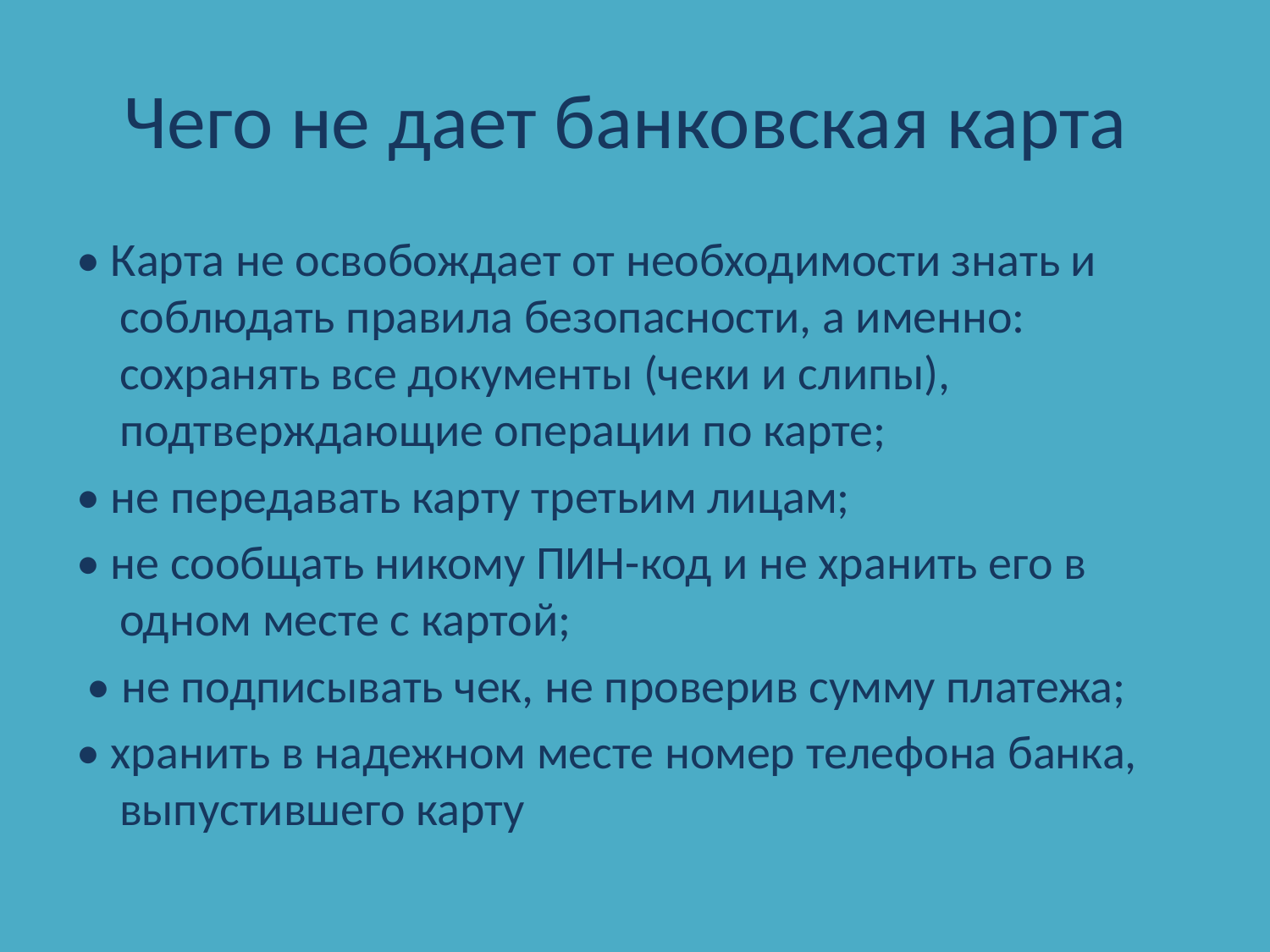

# Чего не дает банковская карта
• Карта не освобождает от необходимости знать и соблюдать правила безопасности, а именно: сохранять все документы (чеки и слипы), подтверждающие операции по карте;
• не передавать карту третьим лицам;
• не сообщать никому ПИН-код и не хранить его в одном месте с картой;
 • не подписывать чек, не проверив сумму платежа;
• хранить в надежном месте номер телефона банка, выпустившего карту